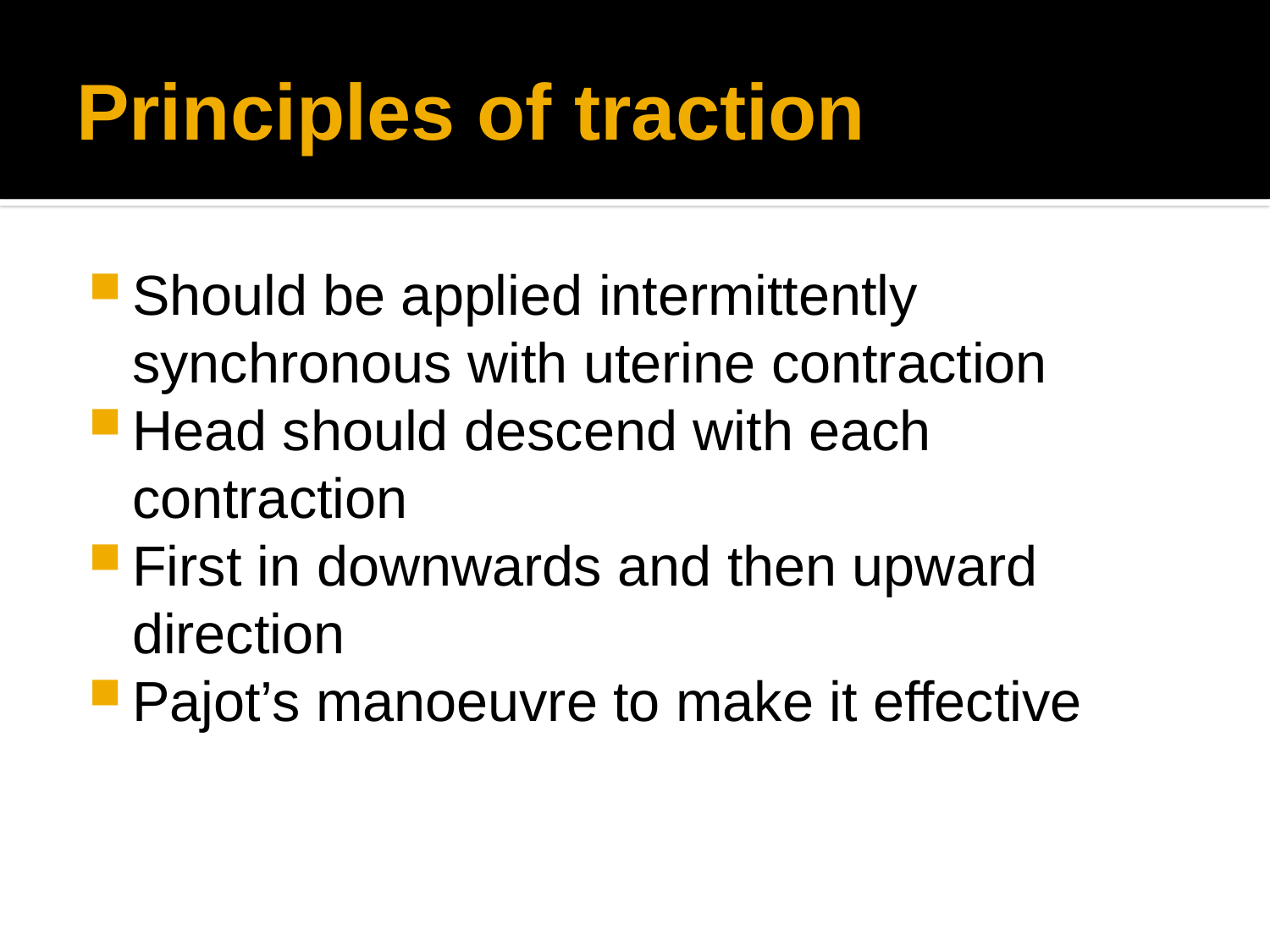

# Principles of traction
Should be applied intermittently synchronous with uterine contraction
Head should descend with each contraction
First in downwards and then upward direction
Pajot’s manoeuvre to make it effective